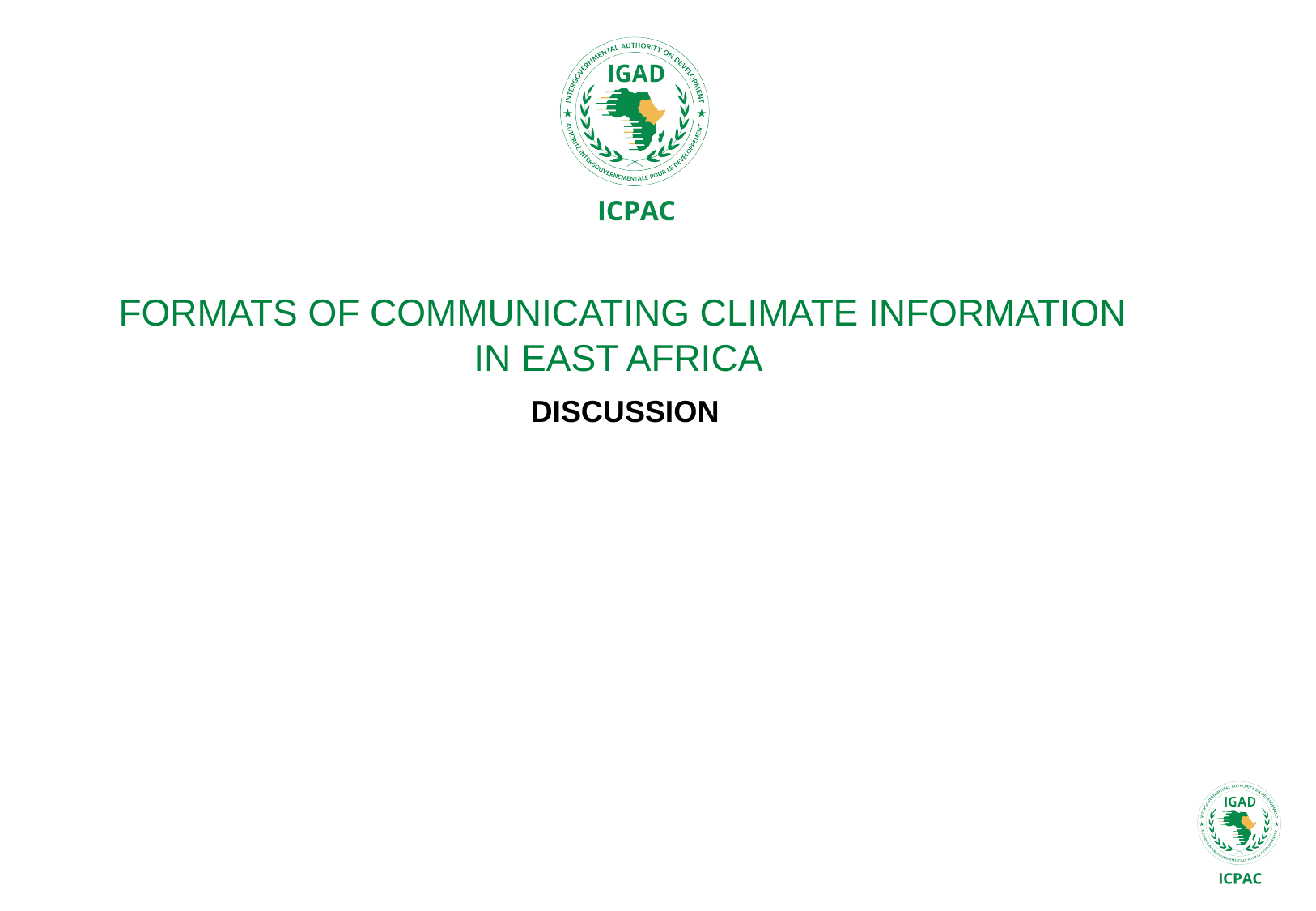

# Formats of Communicating Climate Information in East Africa
DISCUSSION